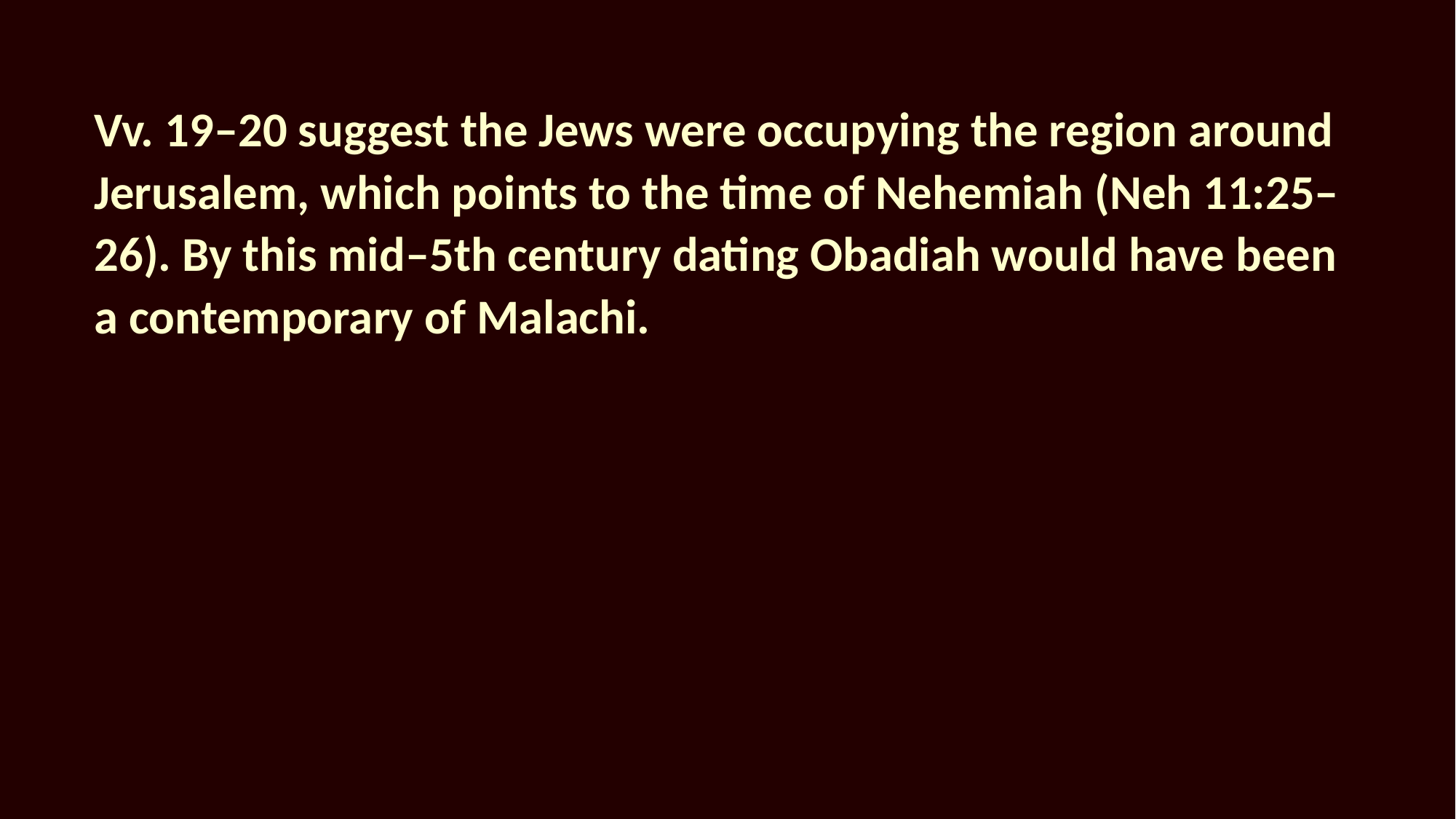

Vv. 19–20 suggest the Jews were occupying the region around Jerusalem, which points to the time of Nehemiah (Neh 11:25–26). By this mid–5th century dating Obadiah would have been a contemporary of Malachi.